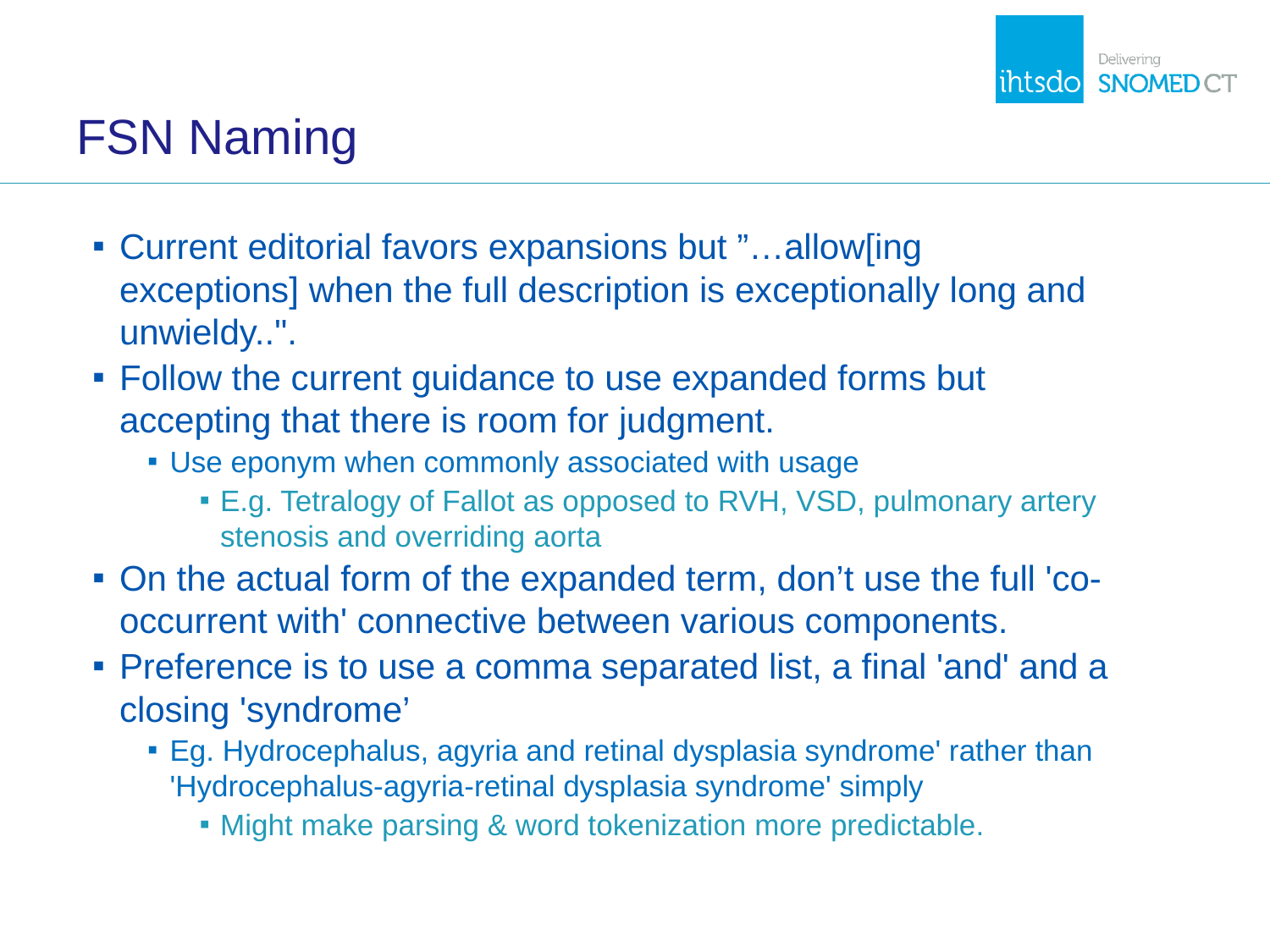

# FSN Naming
Current editorial favors expansions but ”…allow[ing exceptions] when the full description is exceptionally long and unwieldy..".
Follow the current guidance to use expanded forms but accepting that there is room for judgment.
Use eponym when commonly associated with usage
E.g. Tetralogy of Fallot as opposed to RVH, VSD, pulmonary artery stenosis and overriding aorta
On the actual form of the expanded term, don’t use the full 'co-occurrent with' connective between various components.
Preference is to use a comma separated list, a final 'and' and a closing 'syndrome’
Eg. Hydrocephalus, agyria and retinal dysplasia syndrome' rather than 'Hydrocephalus-agyria-retinal dysplasia syndrome' simply
Might make parsing & word tokenization more predictable.